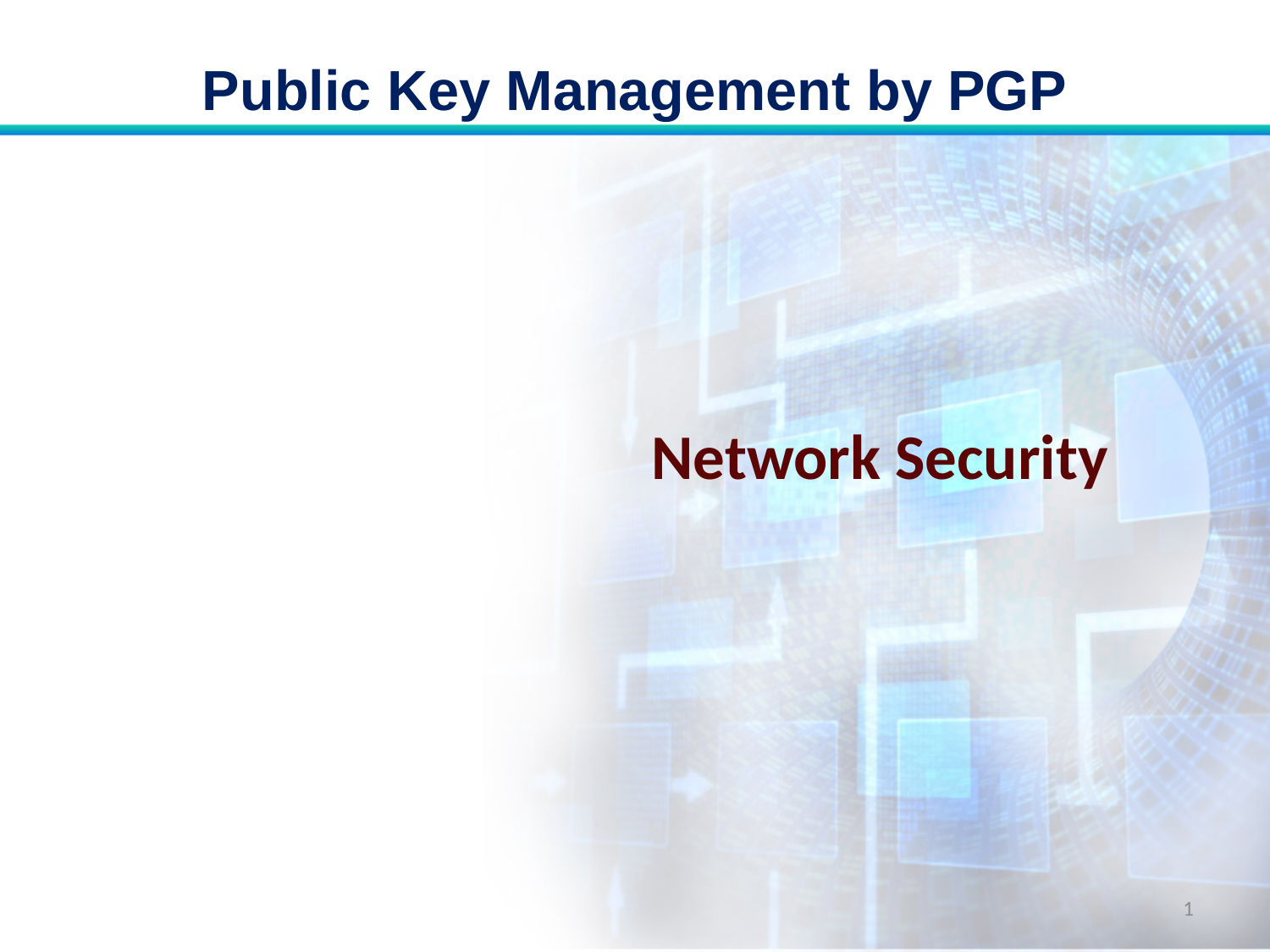

# Public Key Management by PGP
Network Security
1